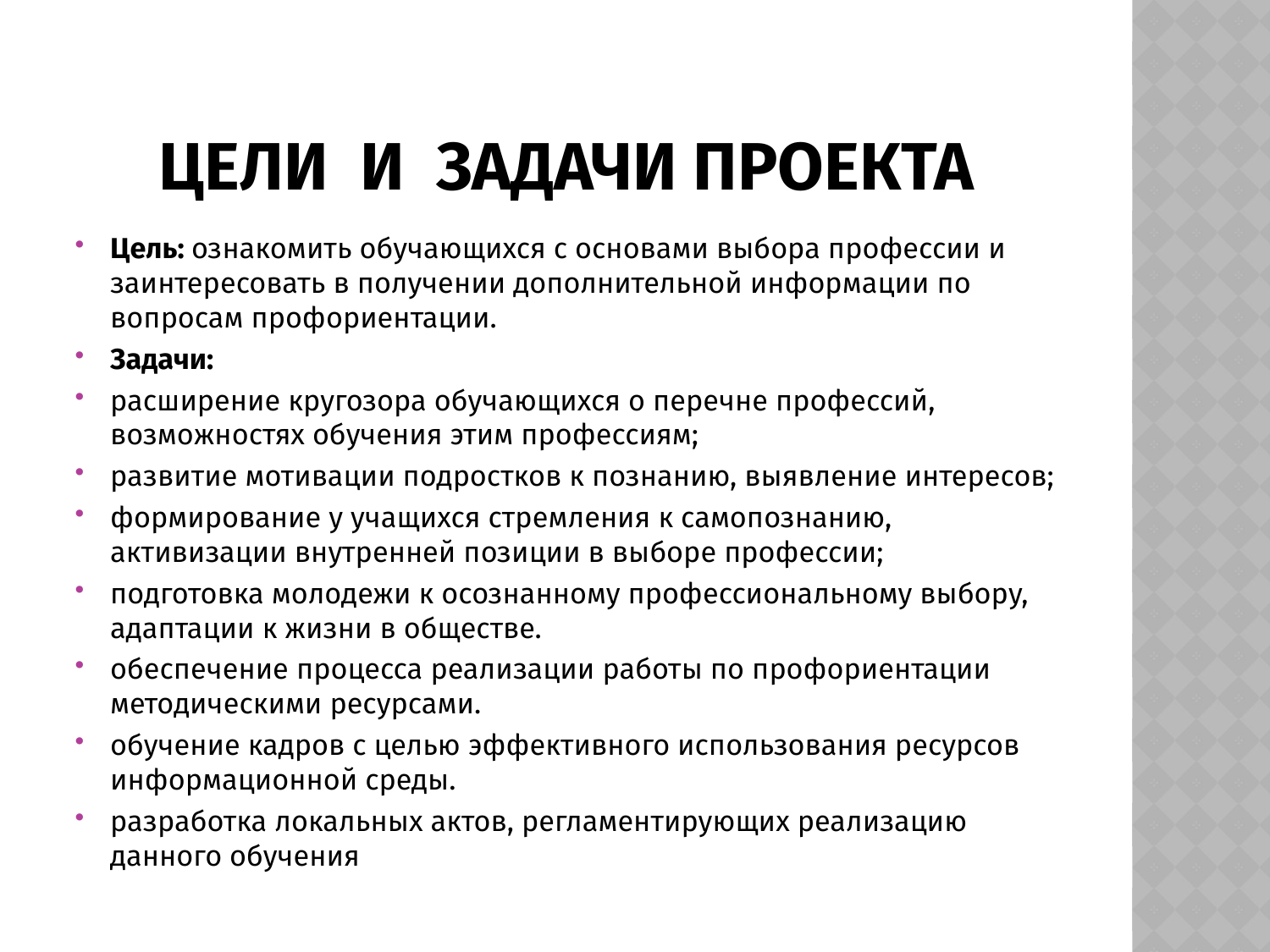

# Цели  и  задачи проекта
Цель: ознакомить обучающихся с основами выбора профессии и заинтересовать в получении дополнительной информации по вопросам профориентации.
Задачи:
расширение кругозора обучающихся о перечне профессий, возможностях обучения этим профессиям;
развитие мотивации подростков к познанию, выявление интересов;
формирование у учащихся стремления к самопознанию, активизации внутренней позиции в выборе профессии;
подготовка молодежи к осознанному профессиональному выбору, адаптации к жизни в обществе.
обеспечение процесса реализации работы по профориентации методическими ресурсами.
обучение кадров с целью эффективного использования ресурсов информационной среды.
разработка локальных актов, регламентирующих реализацию данного обучения